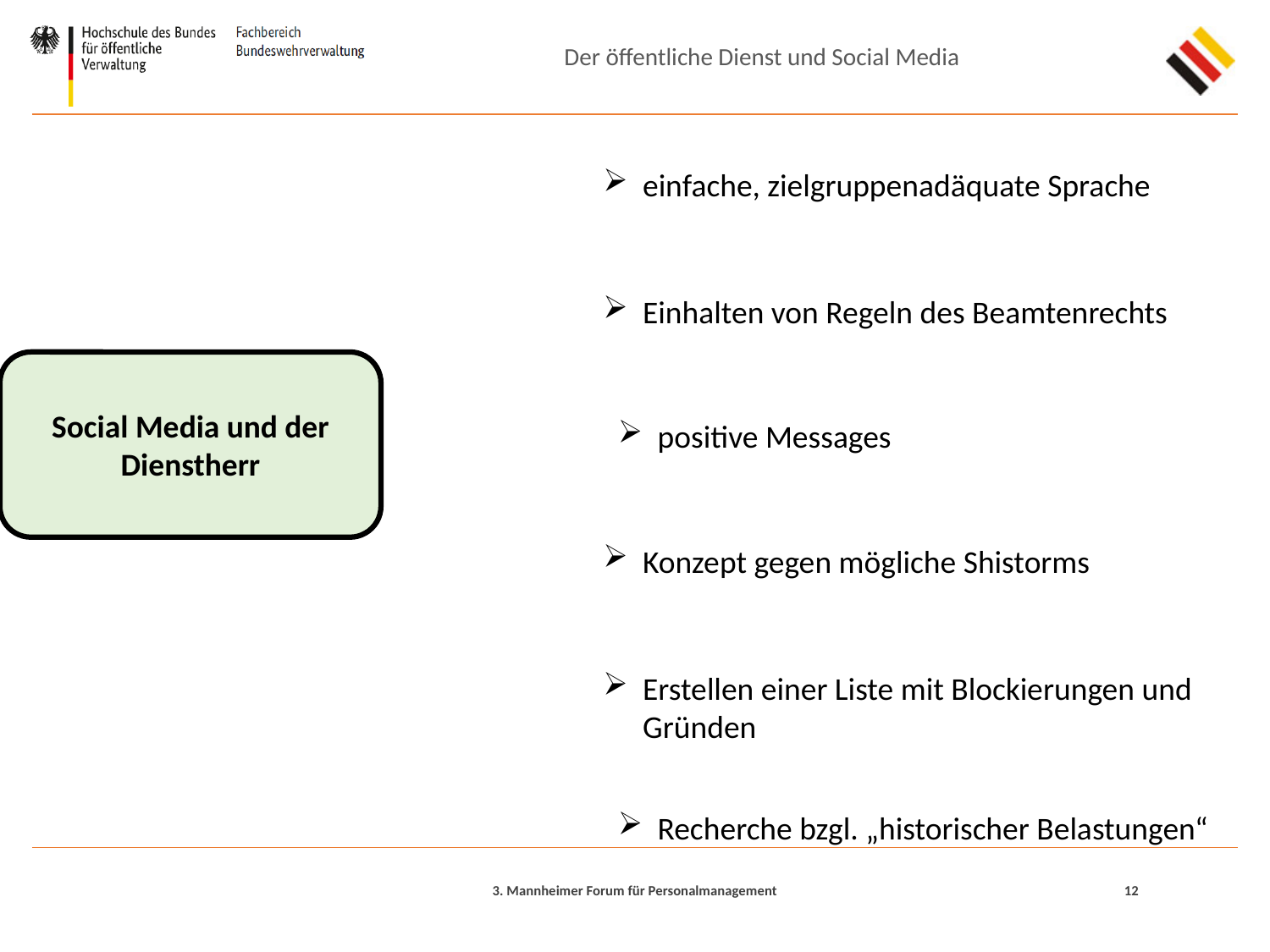

Der öffentliche Dienst und Social Media
einfache, zielgruppenadäquate Sprache
Einhalten von Regeln des Beamtenrechts
Social Media und der Dienstherr
positive Messages
Konzept gegen mögliche Shistorms
Erstellen einer Liste mit Blockierungen und Gründen
Recherche bzgl. „historischer Belastungen“
12
3. Mannheimer Forum für Personalmanagement